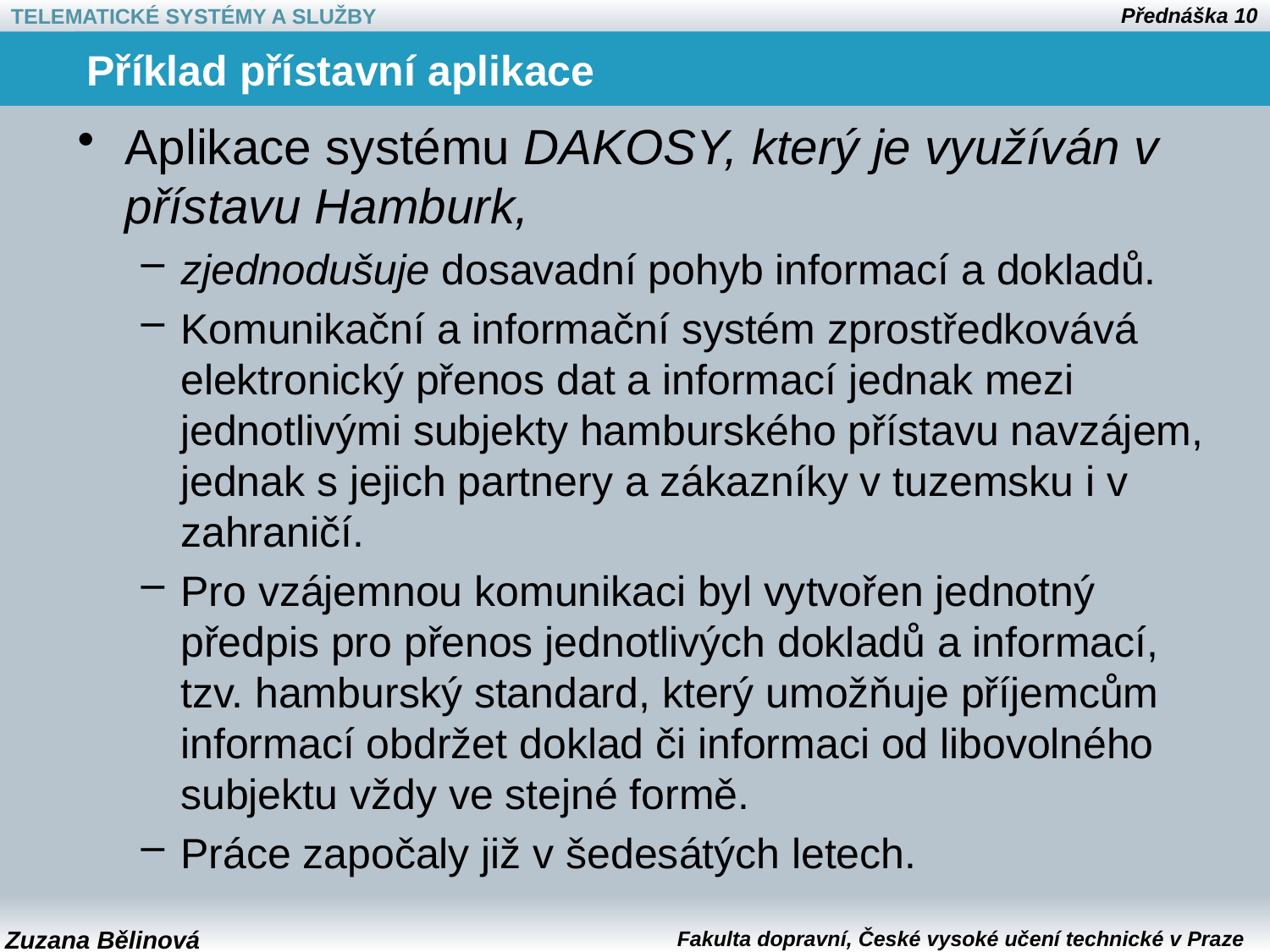

# Příklad přístavní aplikace
Aplikace systému DAKOSY, který je využíván v přístavu Hamburk,
zjednodušuje dosavadní pohyb informací a dokladů.
Komunikační a informační systém zprostředkovává elektronický přenos dat a informací jednak mezi jednotlivými subjekty hamburského přístavu navzájem, jednak s jejich partnery a zákazníky v tuzemsku i v zahraničí.
Pro vzájemnou komunikaci byl vytvořen jednotný předpis pro přenos jednotlivých dokladů a informací, tzv. hamburský standard, který umožňuje příjemcům informací obdržet doklad či informaci od libovolného subjektu vždy ve stejné formě.
Práce započaly již v šedesátých letech.